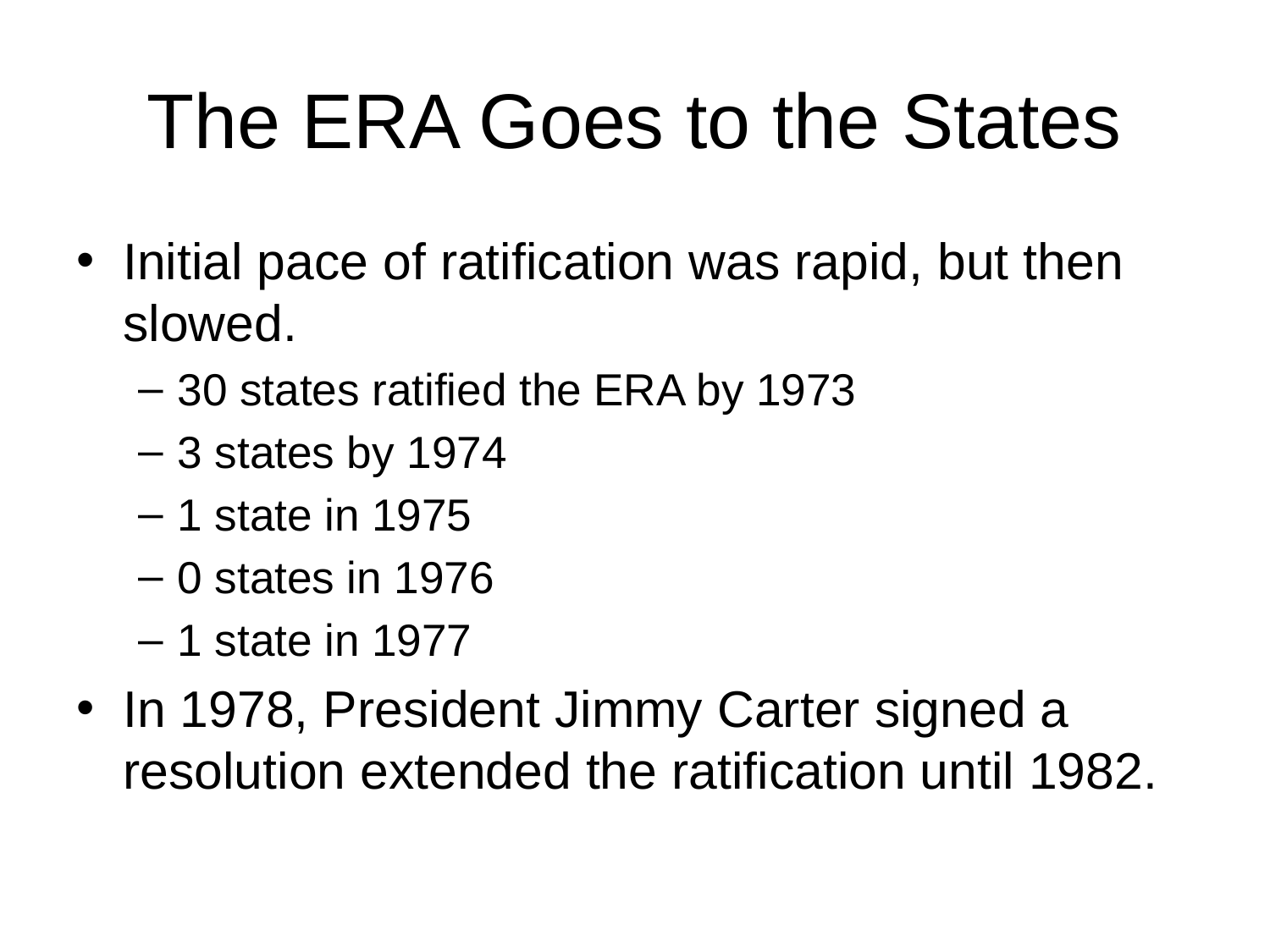

# The ERA Goes to the States
Initial pace of ratification was rapid, but then slowed.
30 states ratified the ERA by 1973
3 states by 1974
1 state in 1975
0 states in 1976
1 state in 1977
In 1978, President Jimmy Carter signed a resolution extended the ratification until 1982.